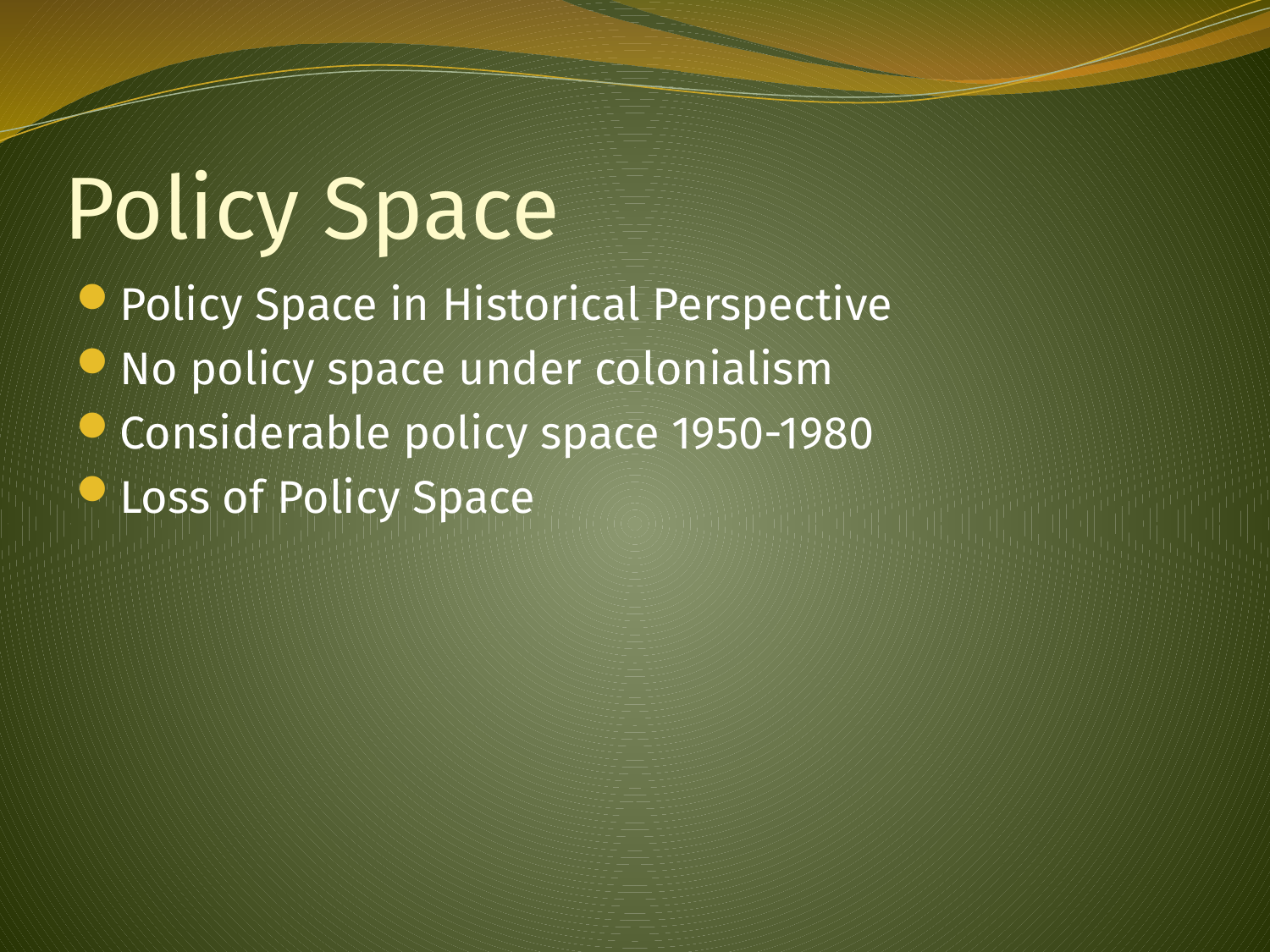

# Policy Space
Policy Space in Historical Perspective
No policy space under colonialism
Considerable policy space 1950-1980
Loss of Policy Space